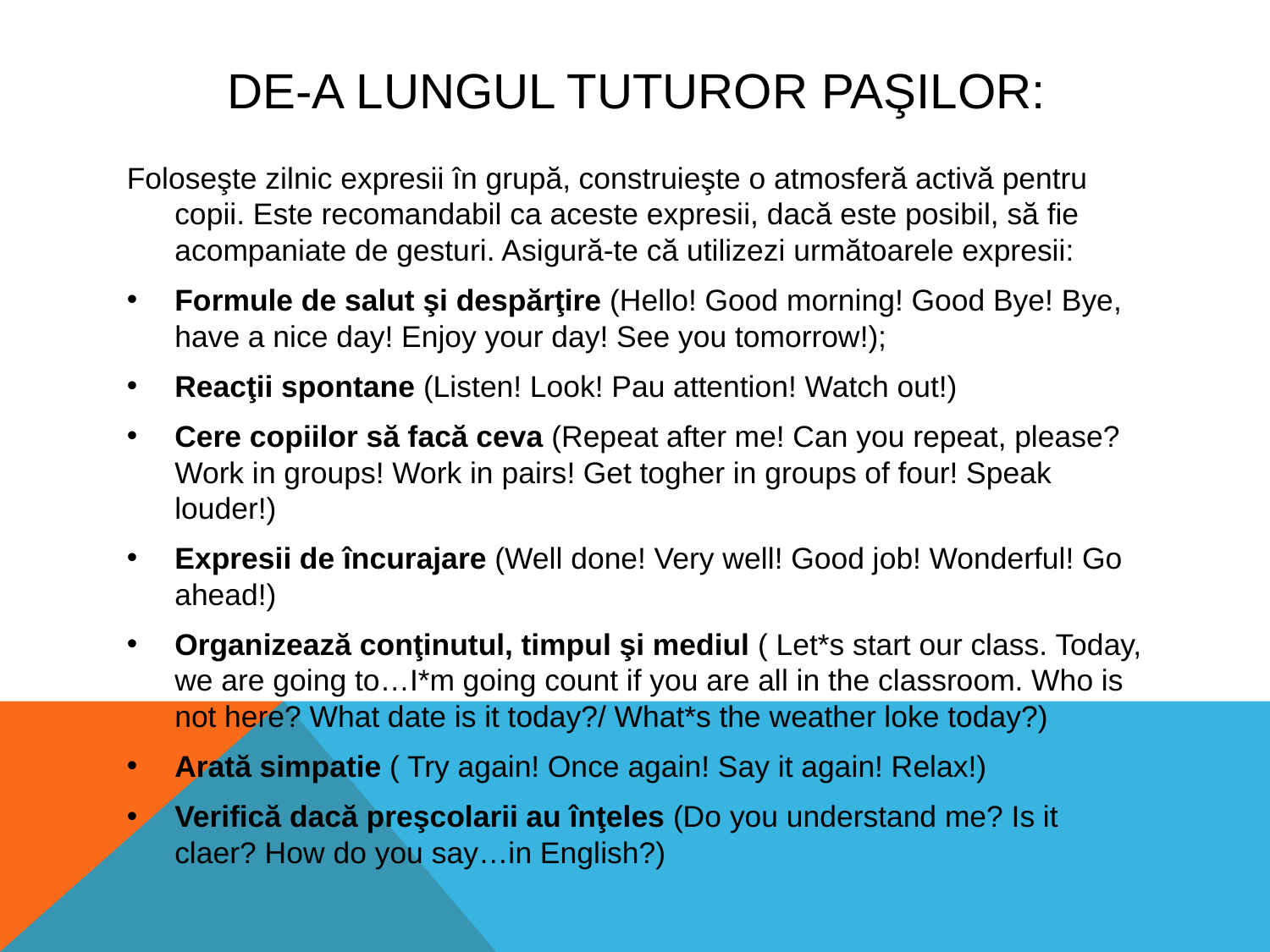

# DE-A LUNGUL TUTUROR PAŞILOR:
Foloseşte zilnic expresii în grupă, construieşte o atmosferă activă pentru copii. Este recomandabil ca aceste expresii, dacă este posibil, să fie acompaniate de gesturi. Asigură-te că utilizezi următoarele expresii:
Formule de salut şi despărţire (Hello! Good morning! Good Bye! Bye, have a nice day! Enjoy your day! See you tomorrow!);
Reacţii spontane (Listen! Look! Pau attention! Watch out!)
Cere copiilor să facă ceva (Repeat after me! Can you repeat, please? Work in groups! Work in pairs! Get togher in groups of four! Speak louder!)
Expresii de încurajare (Well done! Very well! Good job! Wonderful! Go ahead!)
Organizează conţinutul, timpul şi mediul ( Let*s start our class. Today, we are going to…I*m going count if you are all in the classroom. Who is not here? What date is it today?/ What*s the weather loke today?)
Arată simpatie ( Try again! Once again! Say it again! Relax!)
Verifică dacă preşcolarii au înţeles (Do you understand me? Is it claer? How do you say…in English?)